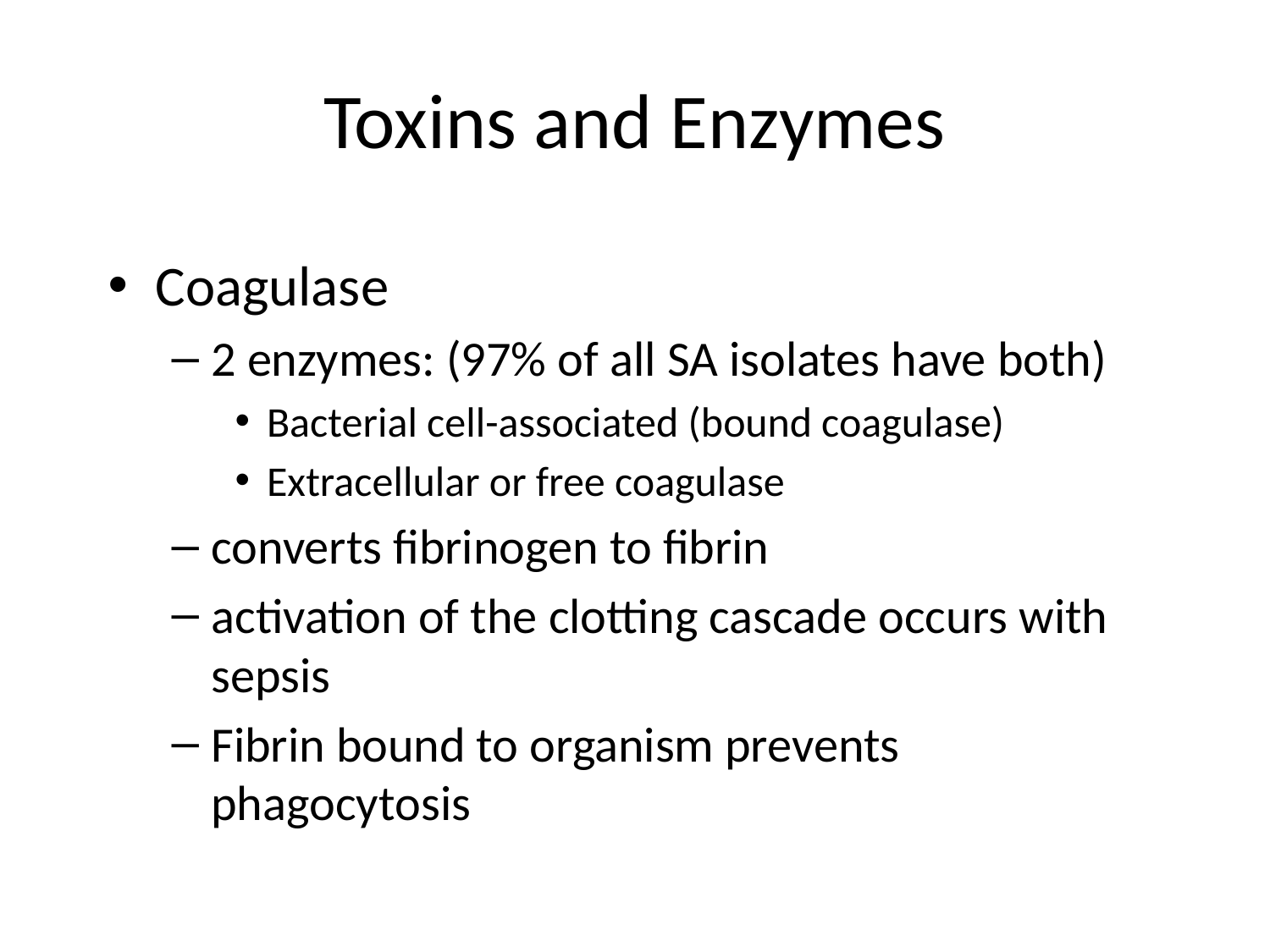

# Toxins and Enzymes
Coagulase
2 enzymes: (97% of all SA isolates have both)
Bacterial cell-associated (bound coagulase)
Extracellular or free coagulase
converts fibrinogen to fibrin
activation of the clotting cascade occurs with sepsis
Fibrin bound to organism prevents phagocytosis